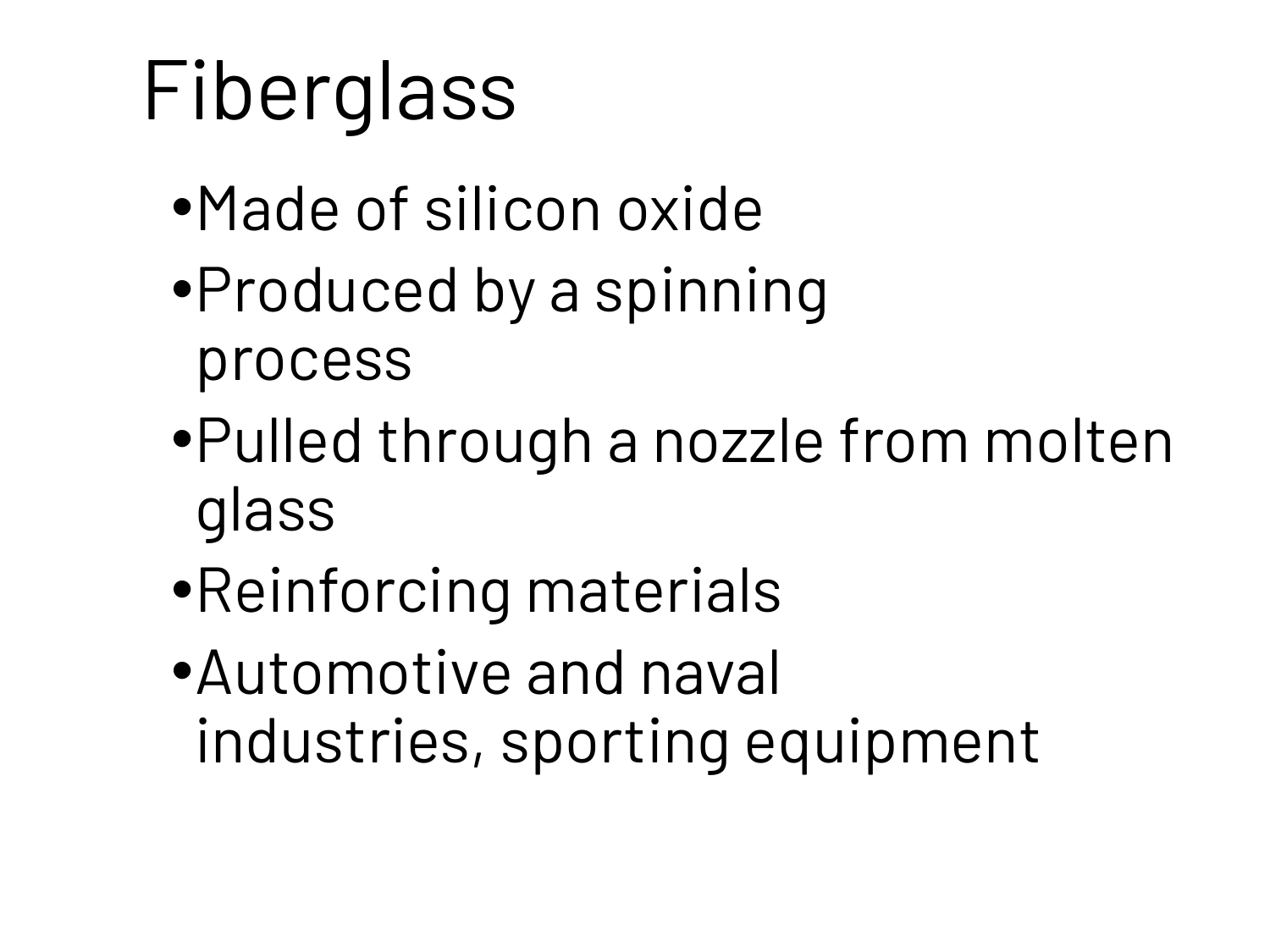

Fiberglass
Made of silicon oxide
Produced by a spinning                 process
Pulled through a nozzle from molten glass
Reinforcing materials
Automotive and naval               industries, sporting equipment